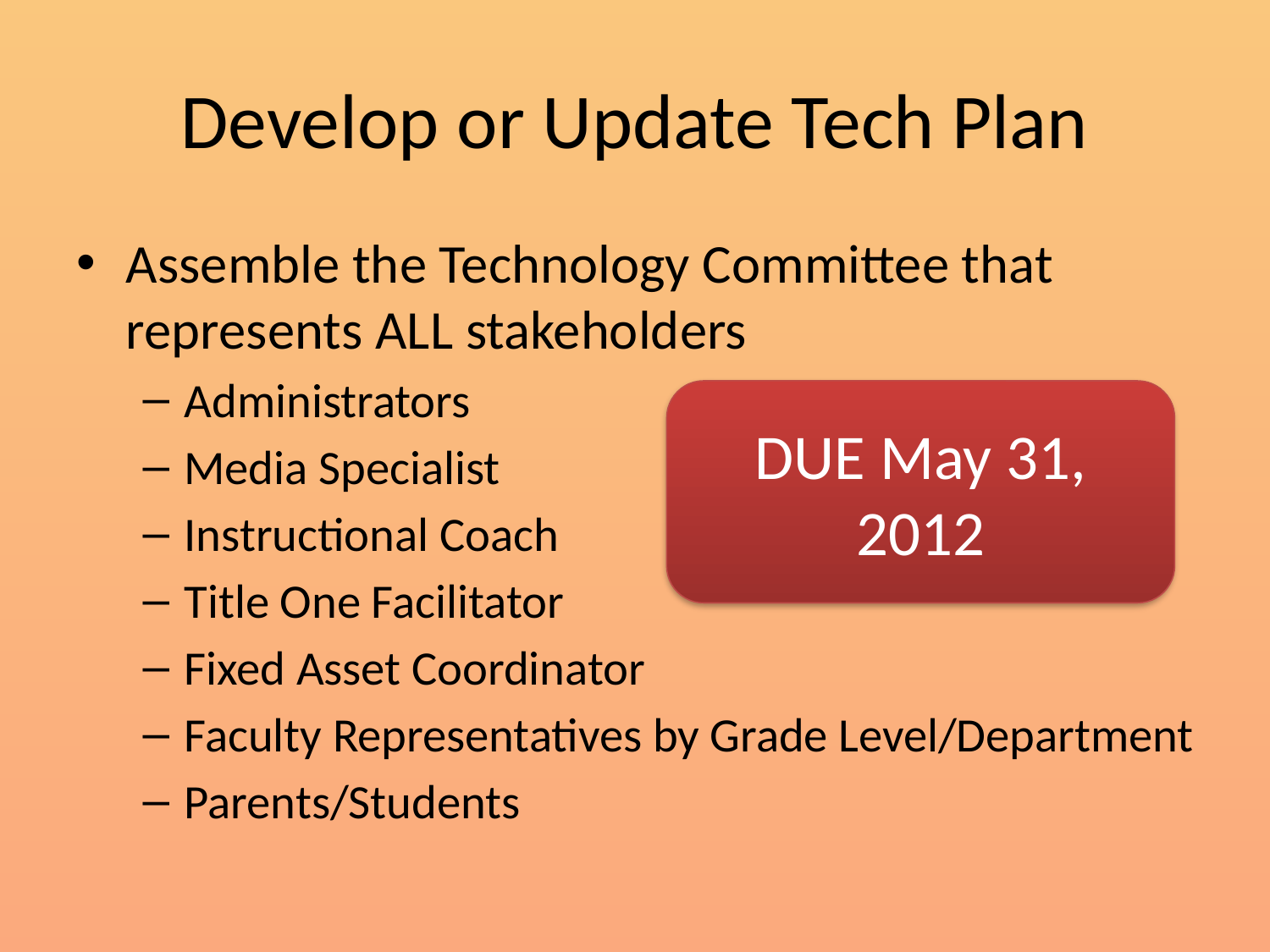

# Develop or Update Tech Plan
Assemble the Technology Committee that represents ALL stakeholders
Administrators
Media Specialist
Instructional Coach
Title One Facilitator
Fixed Asset Coordinator
Faculty Representatives by Grade Level/Department
Parents/Students
DUE May 31, 2012